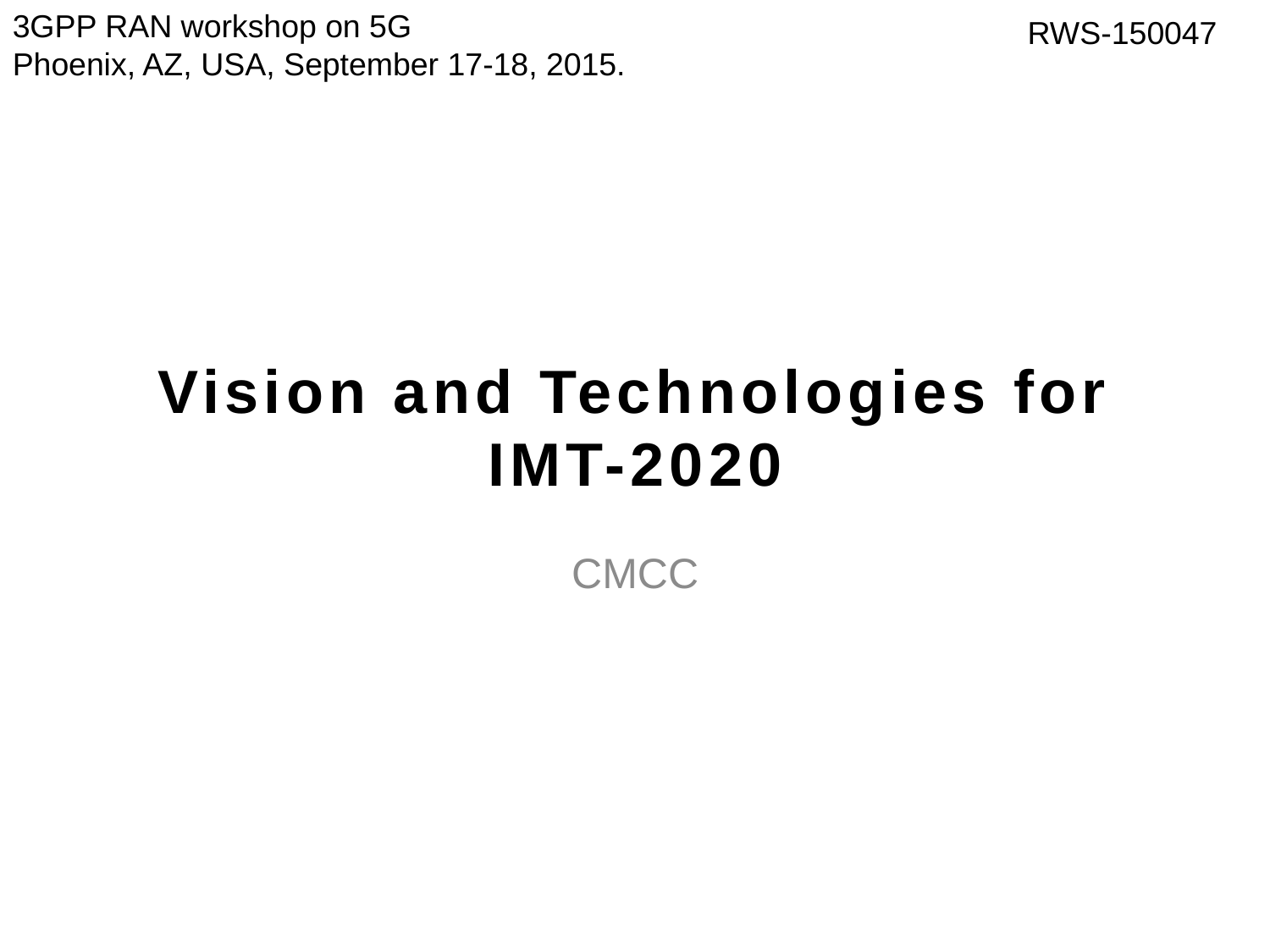

RWS-150047
# Vision and Technologies for IMT-2020
CMCC